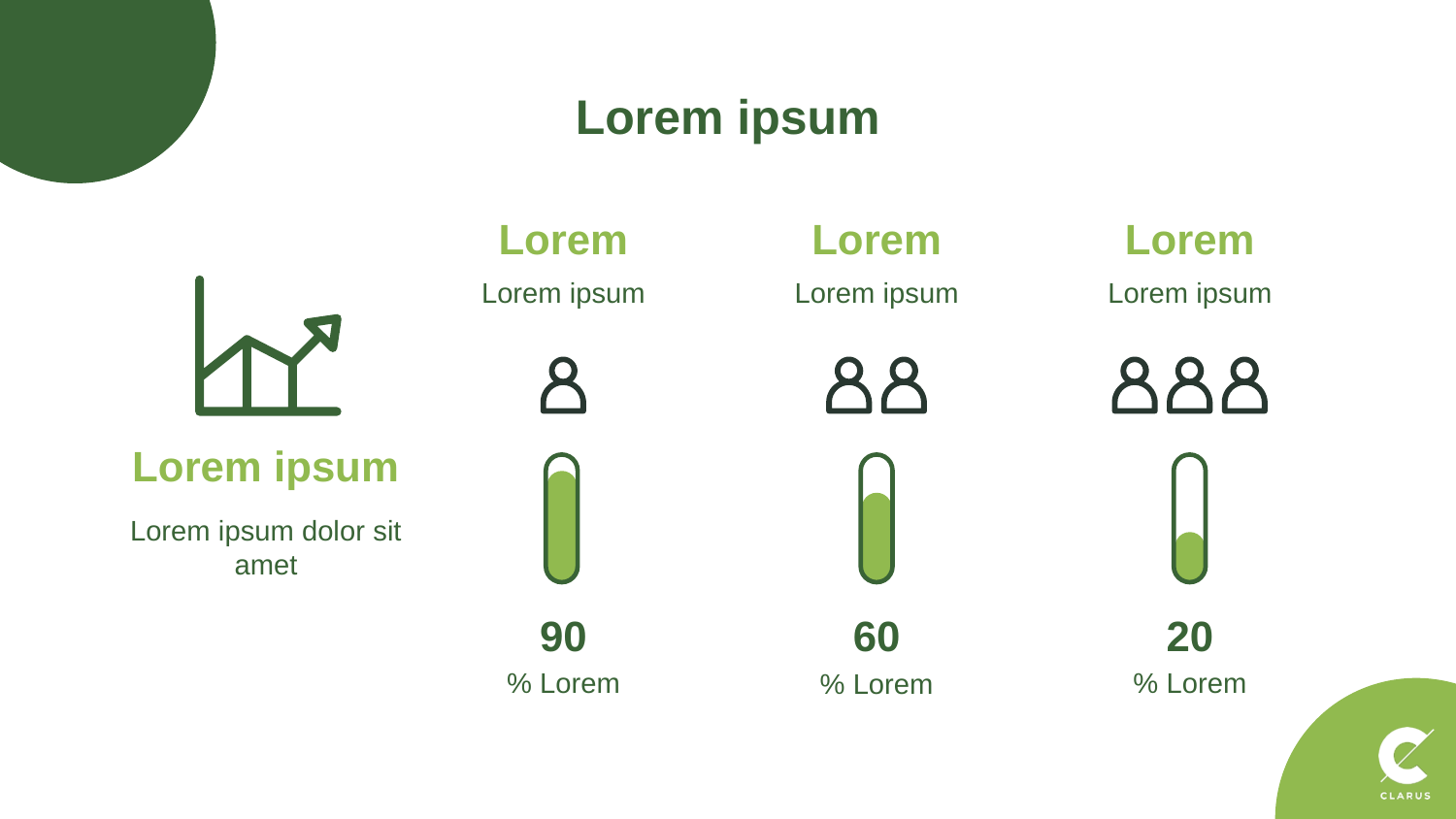

# Lorem ipsum
Lorem
Lorem
Lorem
Lorem ipsum
Lorem ipsum
Lorem ipsum

Lorem ipsum

Lorem ipsum dolor sit amet

90
60
20
% Lorem
% Lorem

% Lorem